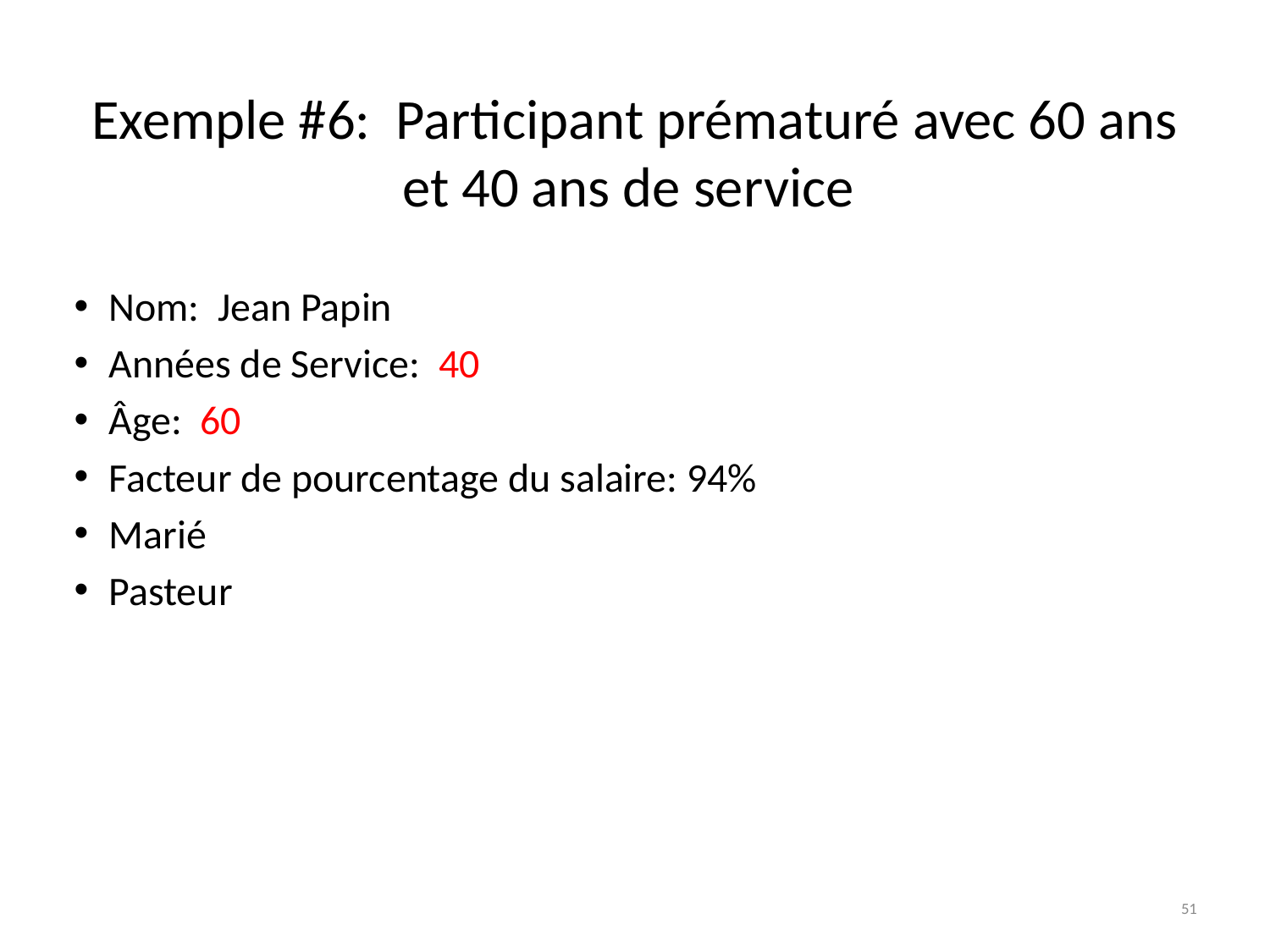

# Exemple #6:  Participant prématuré avec 60 ans et 40 ans de service
Nom:  Jean Papin
Années de Service:  40
Âge:  60
Facteur de pourcentage du salaire: 94%
Marié
Pasteur

51